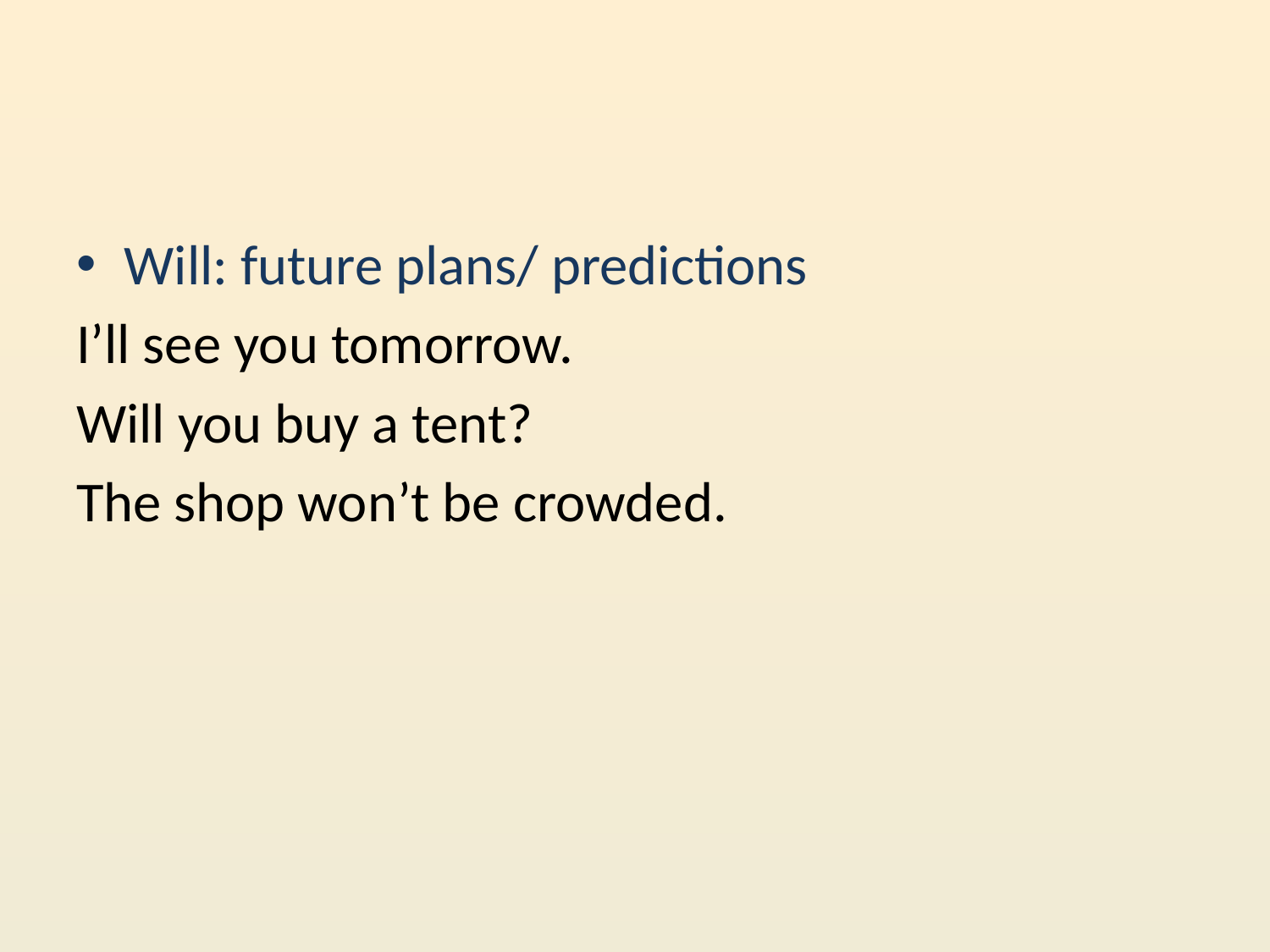

#
Will: future plans/ predictions
I’ll see you tomorrow.
Will you buy a tent?
The shop won’t be crowded.